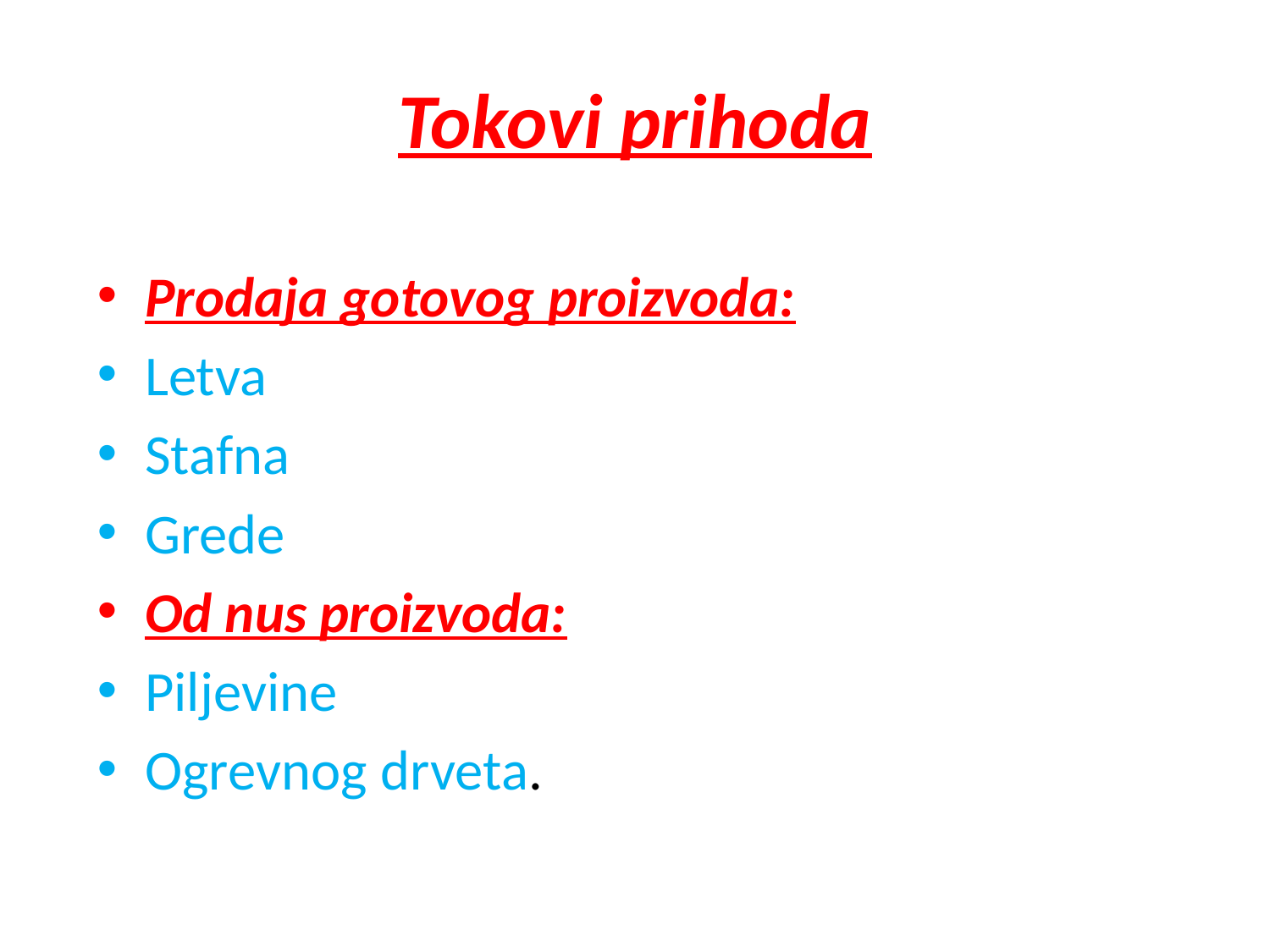

# Tokovi prihoda
Prodaja gotovog proizvoda:
Letva
Stafna
Grede
Od nus proizvoda:
Piljevine
Ogrevnog drveta.